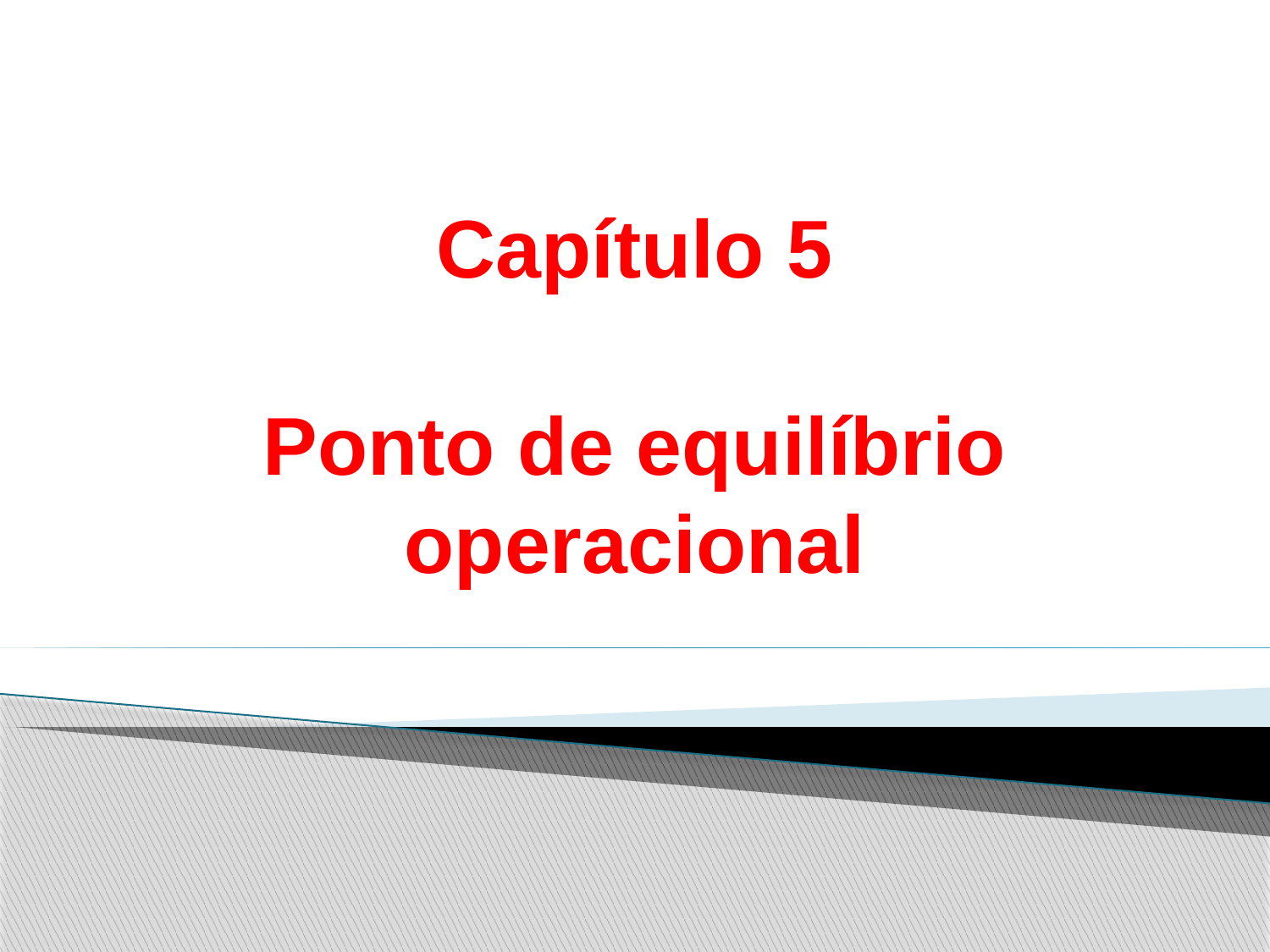

# Capítulo 5 Ponto de equilíbrio operacional